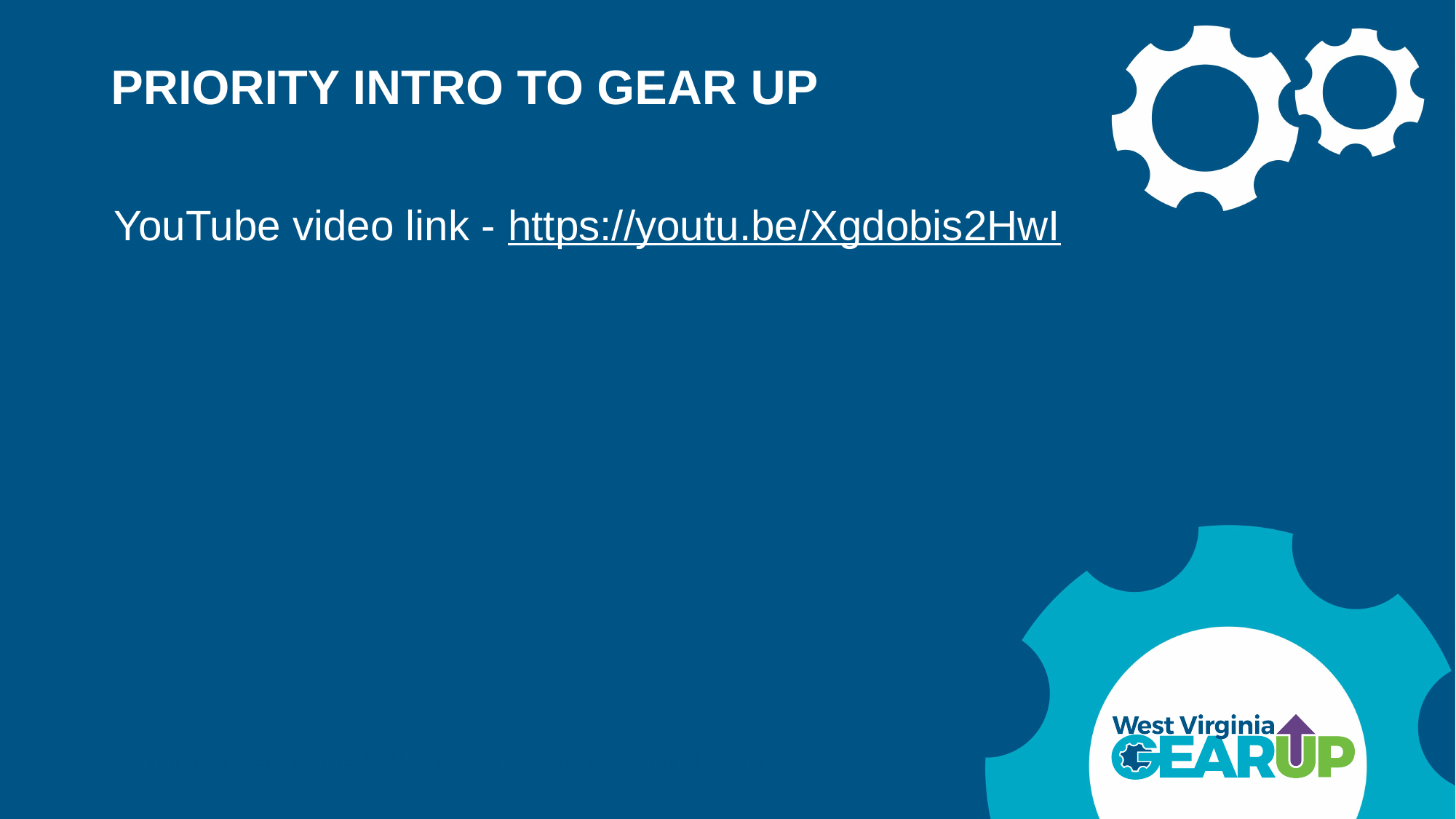

# PRIORITY INTRO TO GEAR UP
YouTube video link - https://youtu.be/Xgdobis2HwI